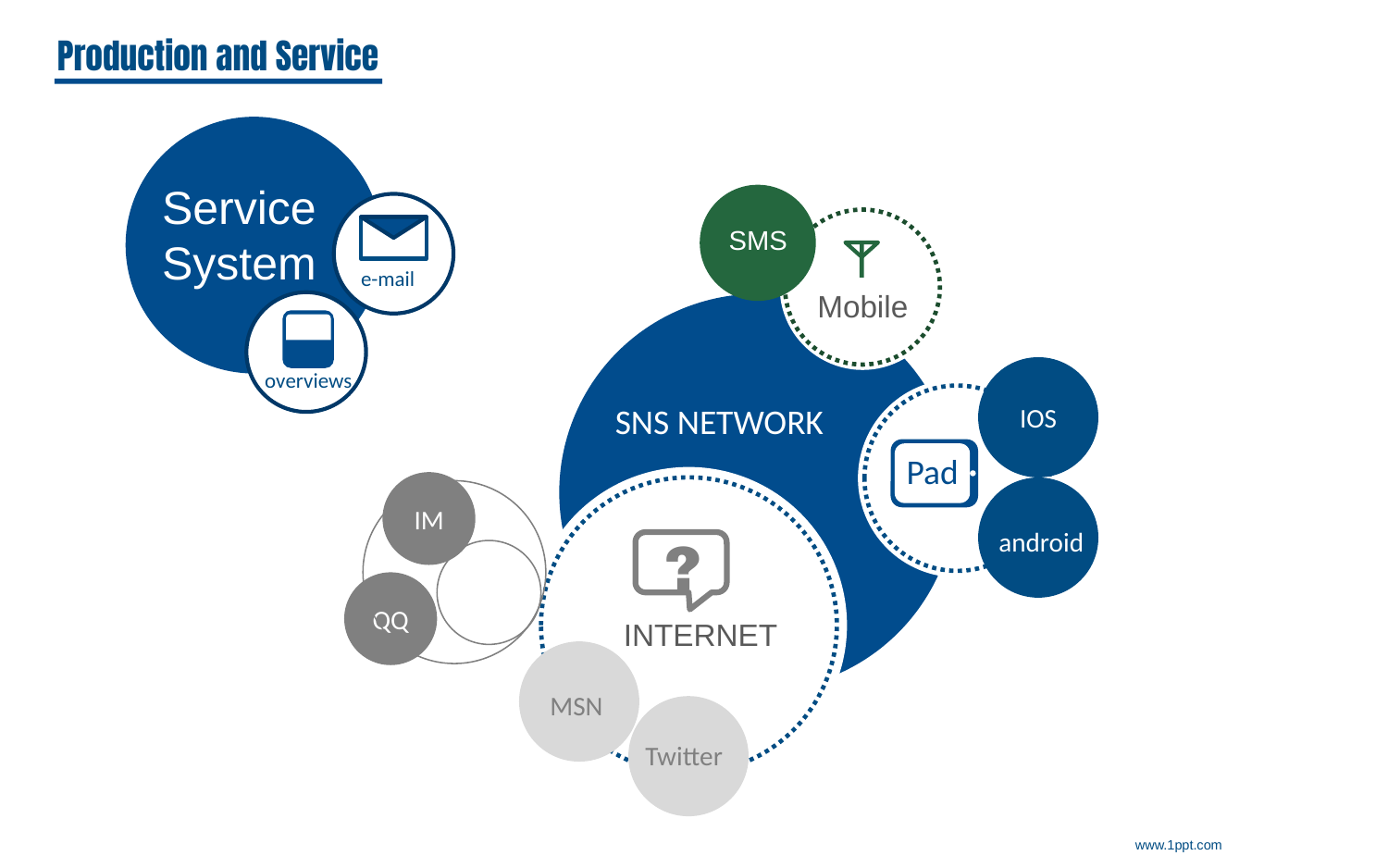

Production and Service

Service
System

SMS

e-mail
Mobile

IOS
overviews

SNS NETWORK

Pad

IM

android
?

QQ
INTERNET

MSN

Twitter
www.1ppt.com